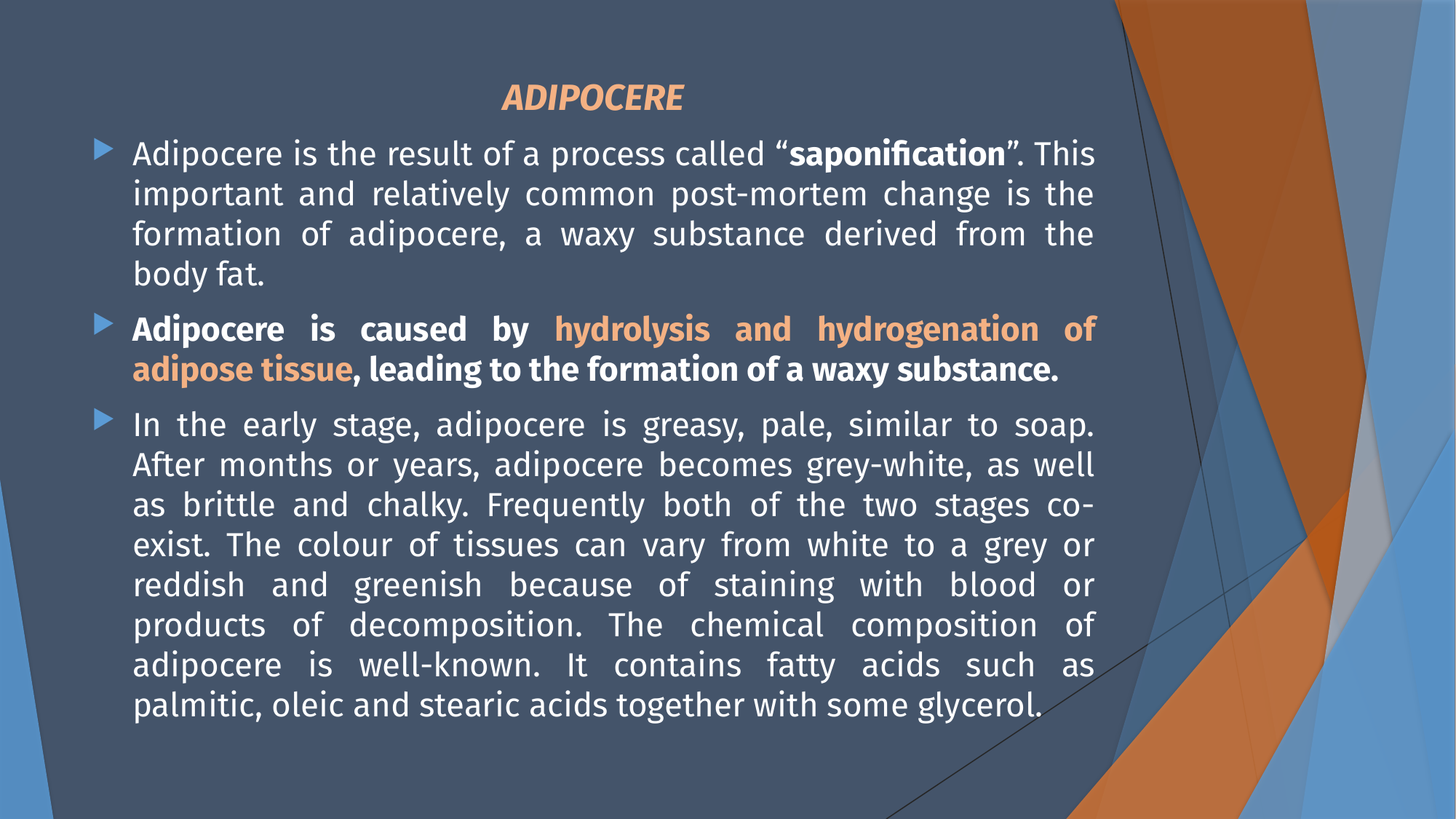

ADIPOCERE
Adipocere is the result of a process called “saponification”. This important and relatively common post-mortem change is the formation of adipocere, a waxy substance derived from the body fat.
Adipocere is caused by hydrolysis and hydrogenation of adipose tissue, leading to the formation of a waxy substance.
In the early stage, adipocere is greasy, pale, similar to soap. After months or years, adipocere becomes grey-white, as well as brittle and chalky. Frequently both of the two stages co-exist. The colour of tissues can vary from white to a grey or reddish and greenish because of staining with blood or products of decomposition. The chemical composition of adipocere is well-known. It contains fatty acids such as palmitic, oleic and stearic acids together with some glycerol.